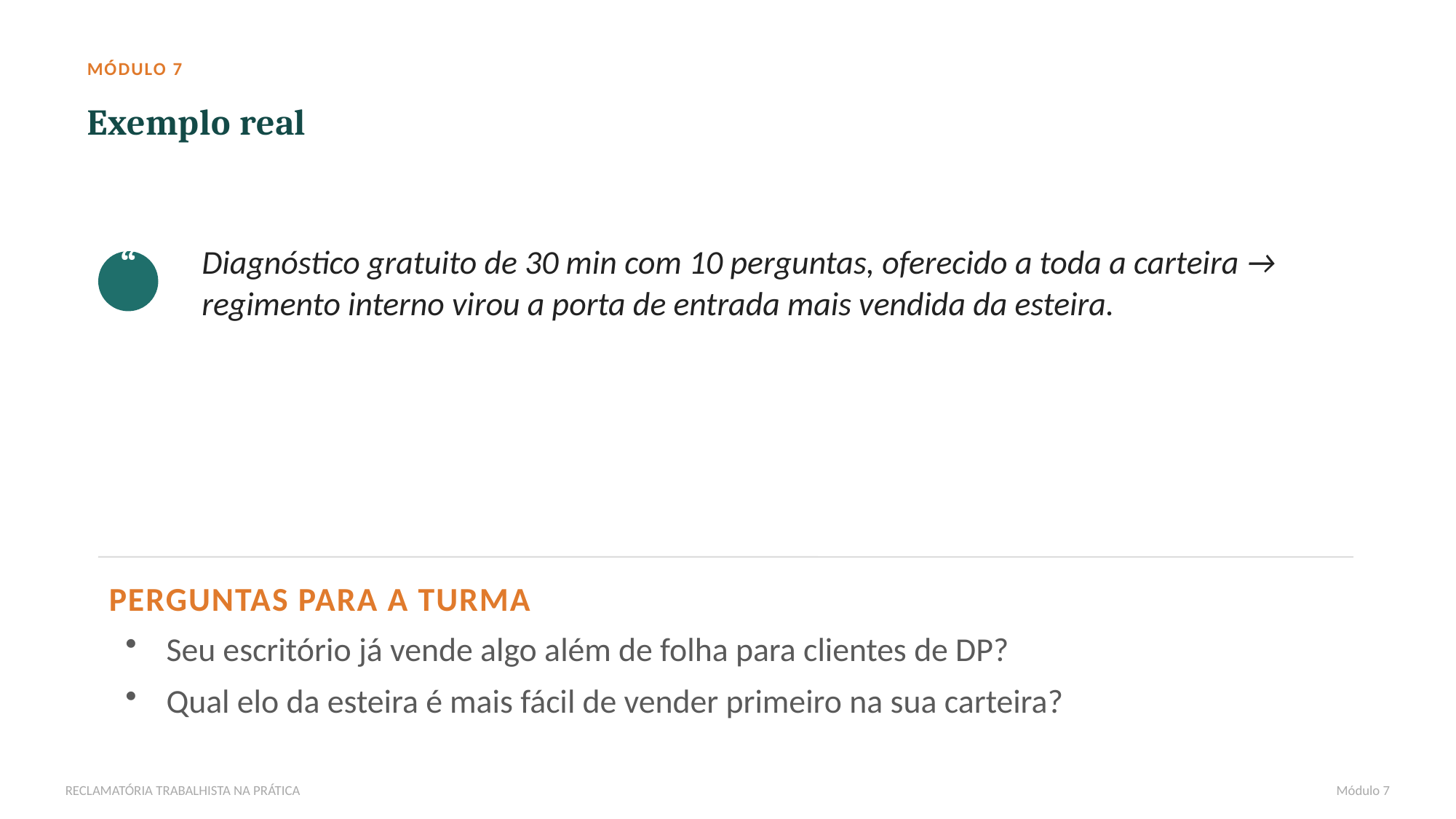

MÓDULO 7
Exemplo real
“
Diagnóstico gratuito de 30 min com 10 perguntas, oferecido a toda a carteira → regimento interno virou a porta de entrada mais vendida da esteira.

PERGUNTAS PARA A TURMA
Seu escritório já vende algo além de folha para clientes de DP?
Qual elo da esteira é mais fácil de vender primeiro na sua carteira?
RECLAMATÓRIA TRABALHISTA NA PRÁTICA
Módulo 7